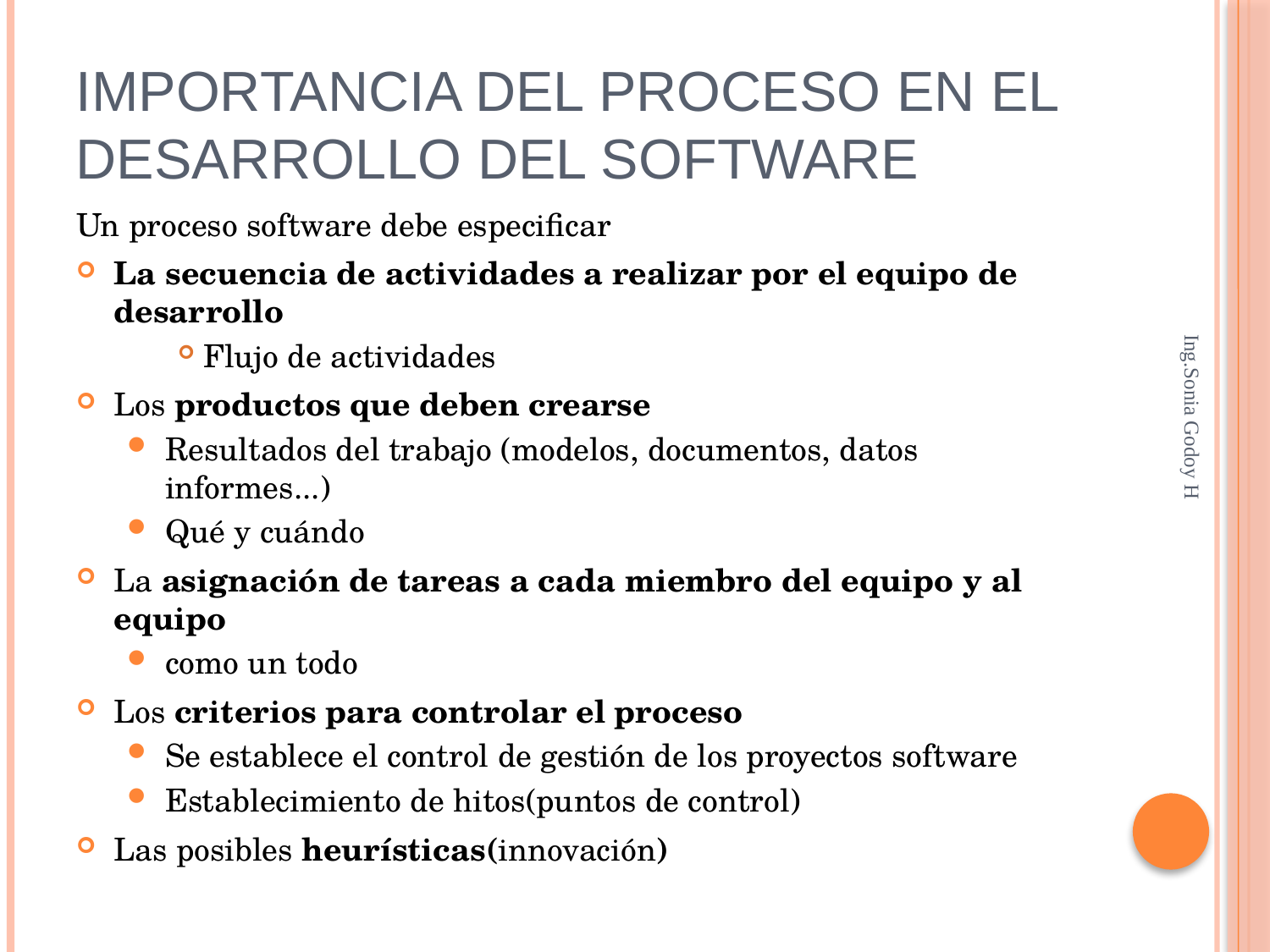

# Importancia del proceso en el desarrollo del software
Un proceso software debe especificar
La secuencia de actividades a realizar por el equipo de desarrollo
Flujo de actividades
Los productos que deben crearse
Resultados del trabajo (modelos, documentos, datos informes...)
Qué y cuándo
La asignación de tareas a cada miembro del equipo y al equipo
como un todo
Los criterios para controlar el proceso
Se establece el control de gestión de los proyectos software
Establecimiento de hitos(puntos de control)
Las posibles heurísticas(innovación)
Ing.Sonia Godoy H